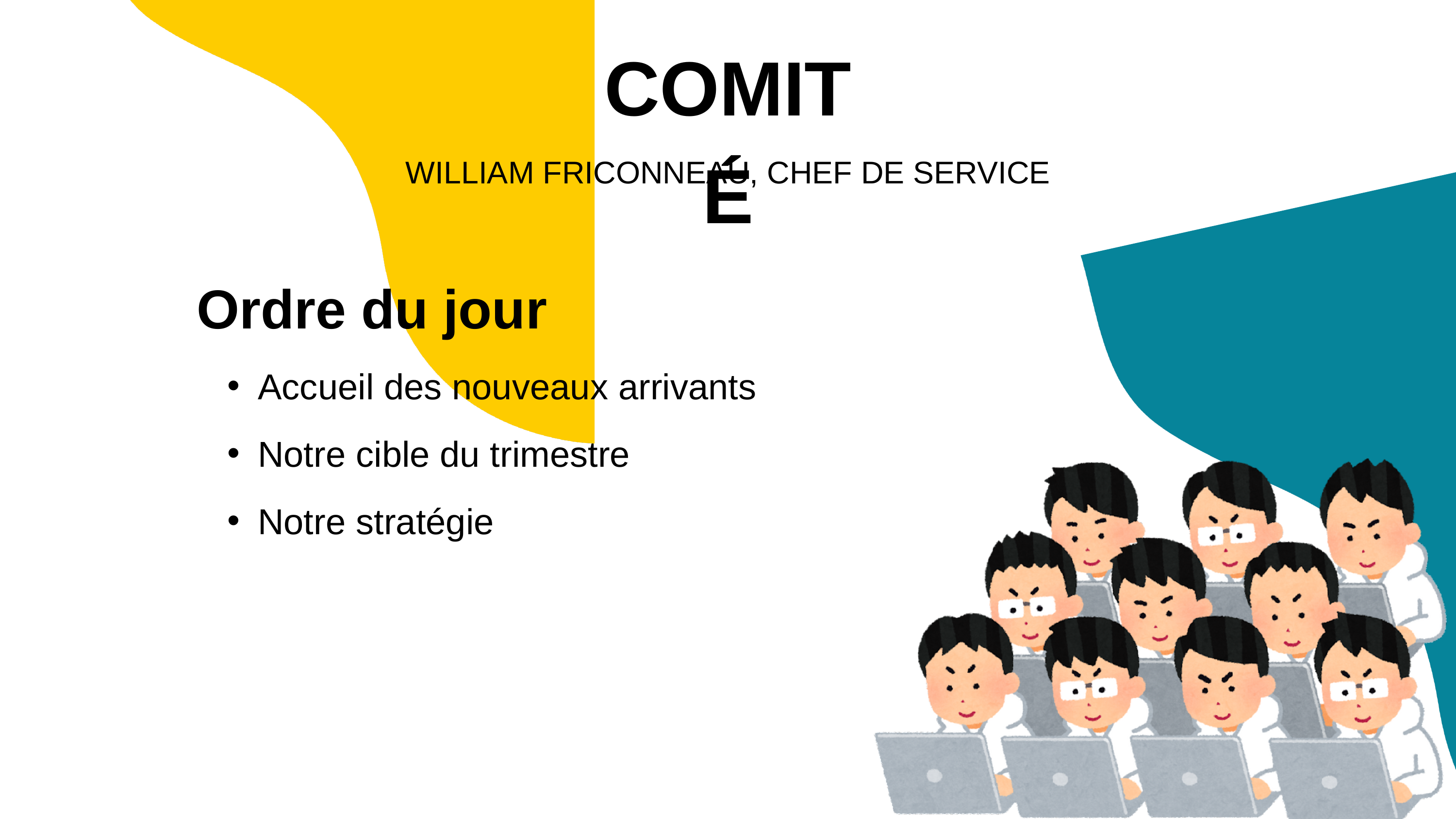

COMITÉ
WILLIAM FRICONNEAU, CHEF DE SERVICE

Ordre du jour
Accueil des nouveaux arrivants​
Notre cible du trimestre​
Notre stratégie​